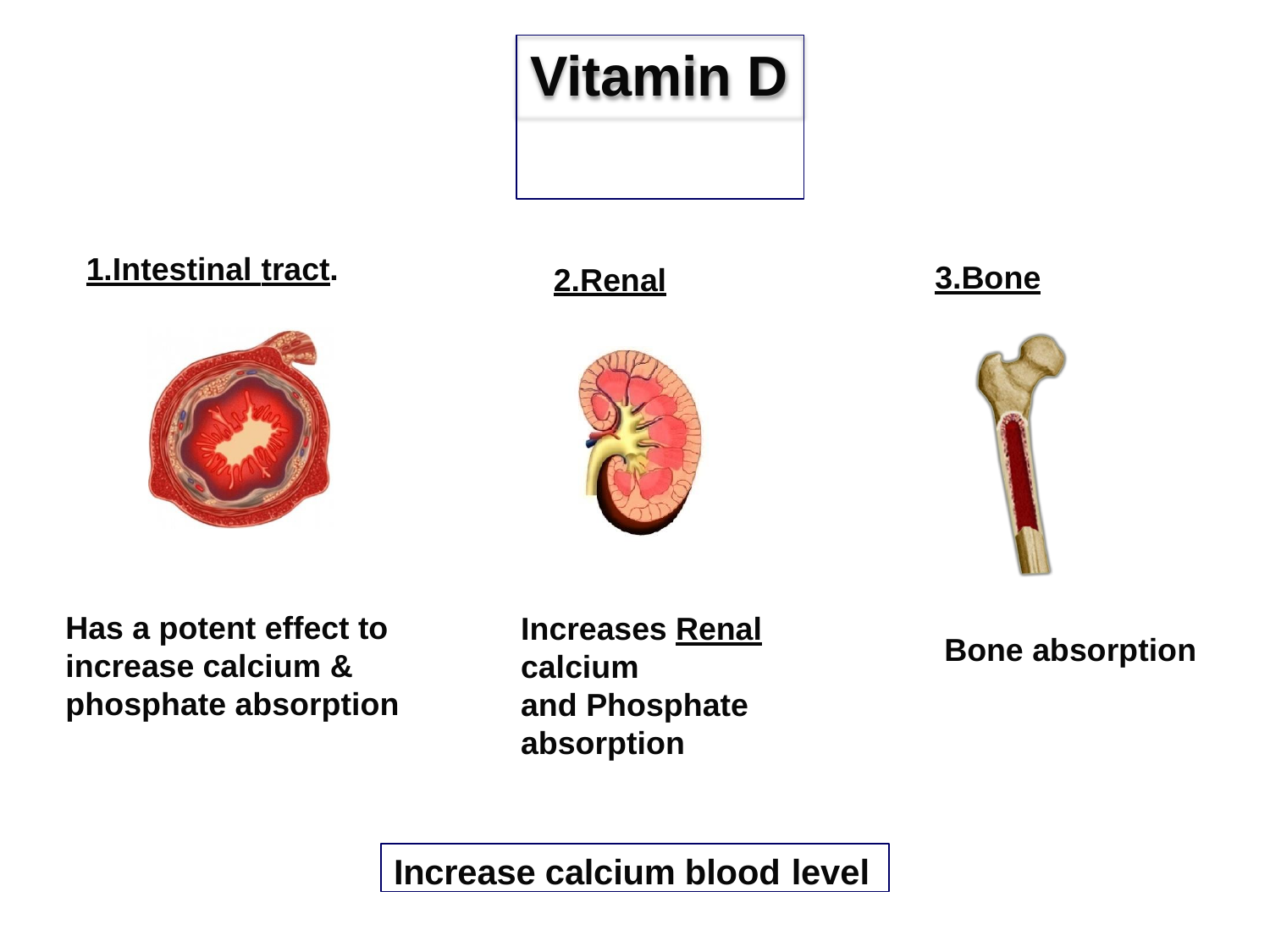

# Vitamin D
1.Intestinal tract.
3.Bone
2.Renal

Has a potent effect to  increase calcium &  phosphate absorption
Increases Renal
calcium
and Phosphate
absorption
Bone absorption
Increase calcium blood level